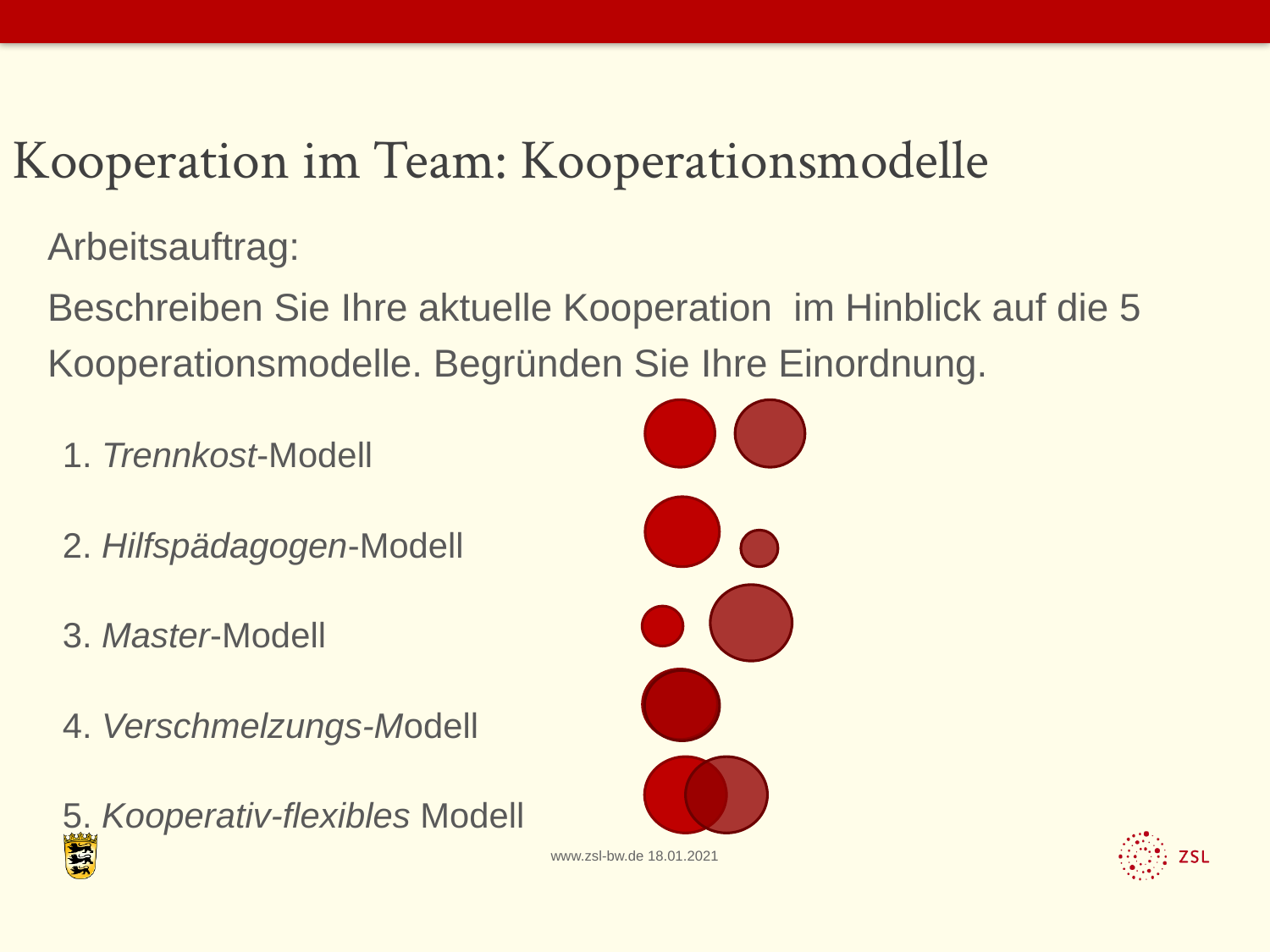

# Kooperation im Team: Kooperationsmodelle
Arbeitsauftrag:
Beschreiben Sie Ihre aktuelle Kooperation  im Hinblick auf die 5 Kooperationsmodelle. Begründen Sie Ihre Einordnung.
1. Trennkost-Modell
2. Hilfspädagogen-Modell
3. Master-Modell
4. Verschmelzungs-Modell
5. Kooperativ-flexibles Modell